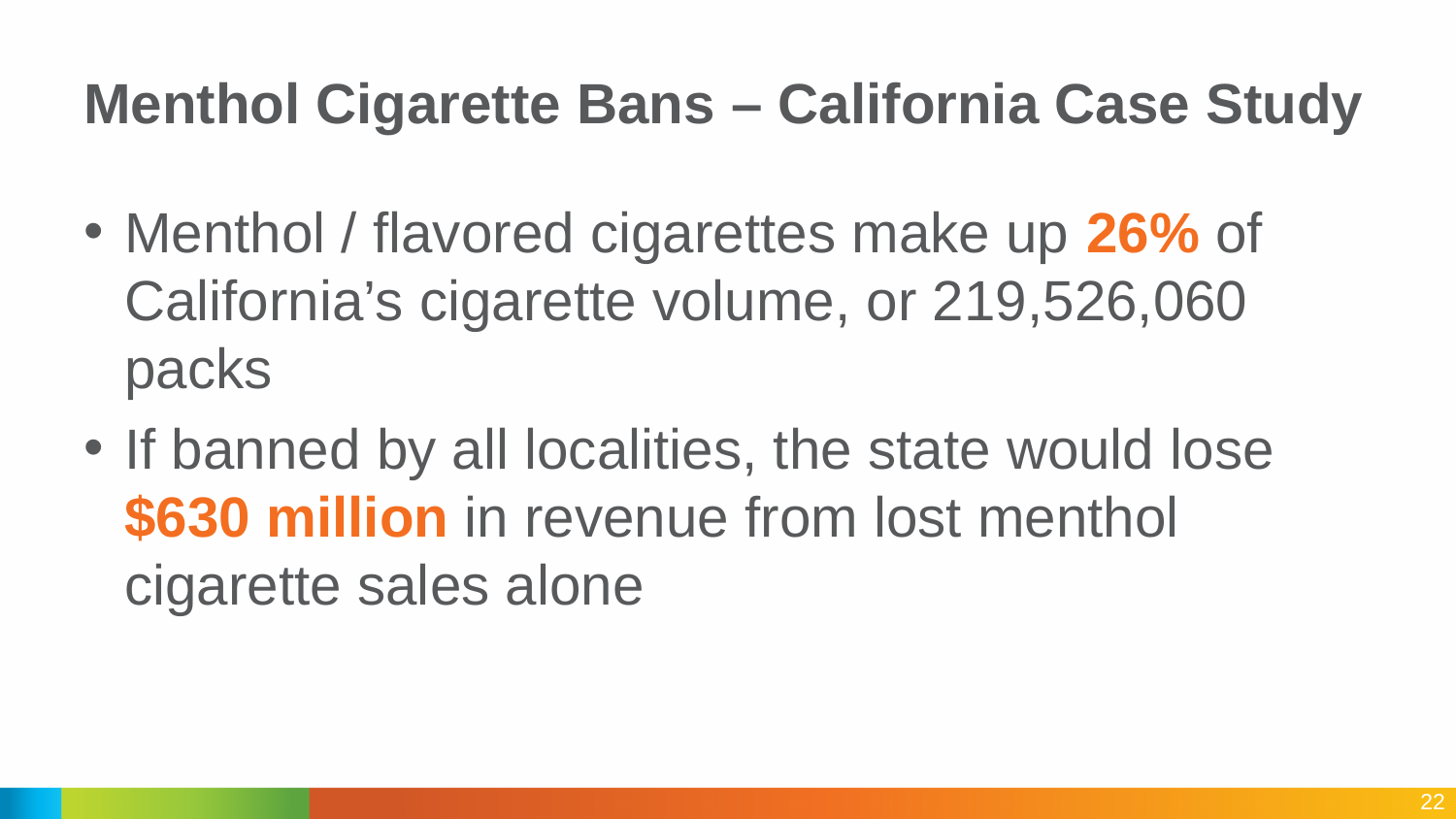

# Menthol Cigarette Bans – California Case Study
Menthol / flavored cigarettes make up 26% of California’s cigarette volume, or 219,526,060 packs
If banned by all localities, the state would lose $630 million in revenue from lost menthol cigarette sales alone

22